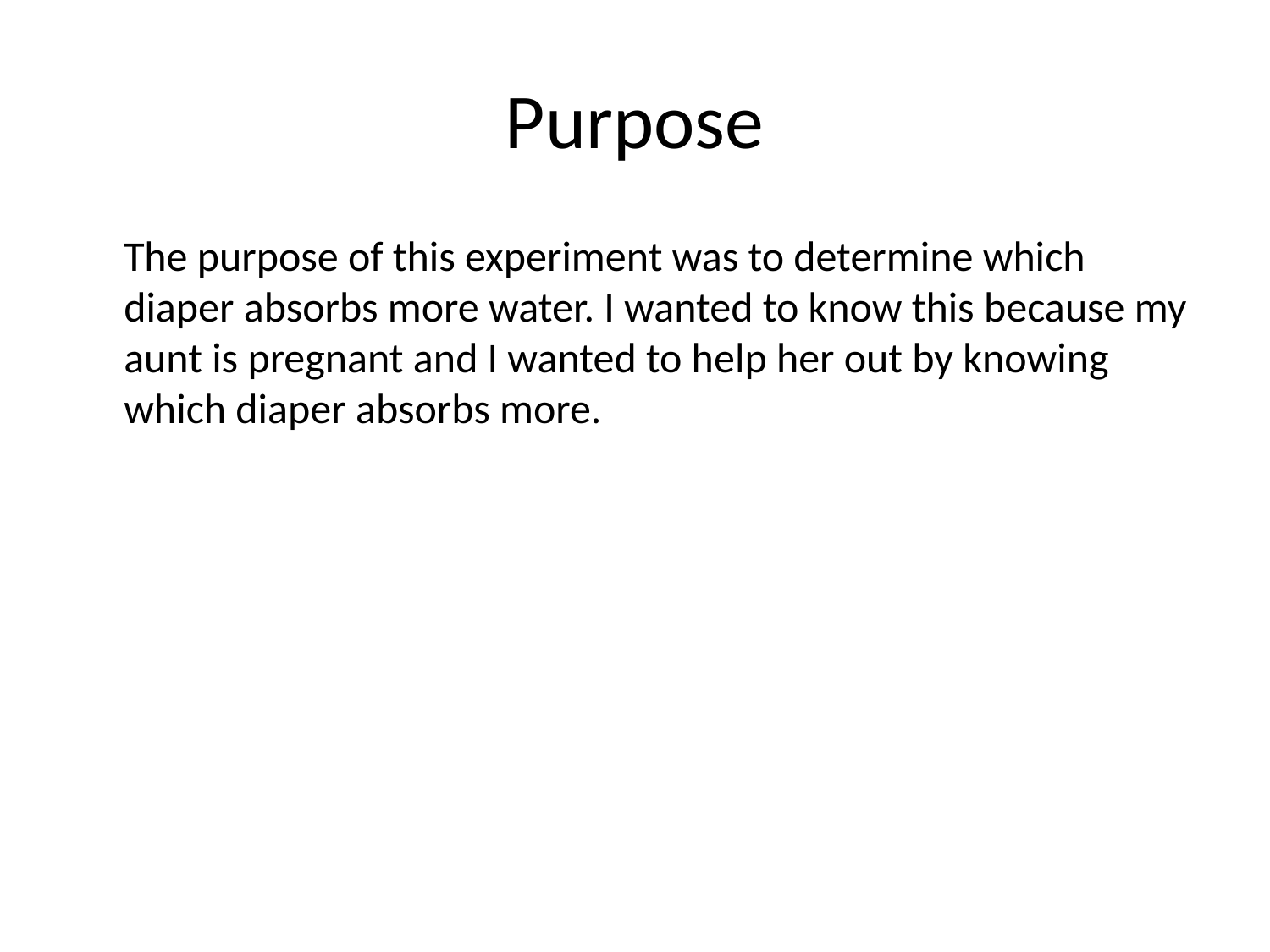

# Purpose
     The purpose of this experiment was to determine which diaper absorbs more water. I wanted to know this because my aunt is pregnant and I wanted to help her out by knowing which diaper absorbs more.